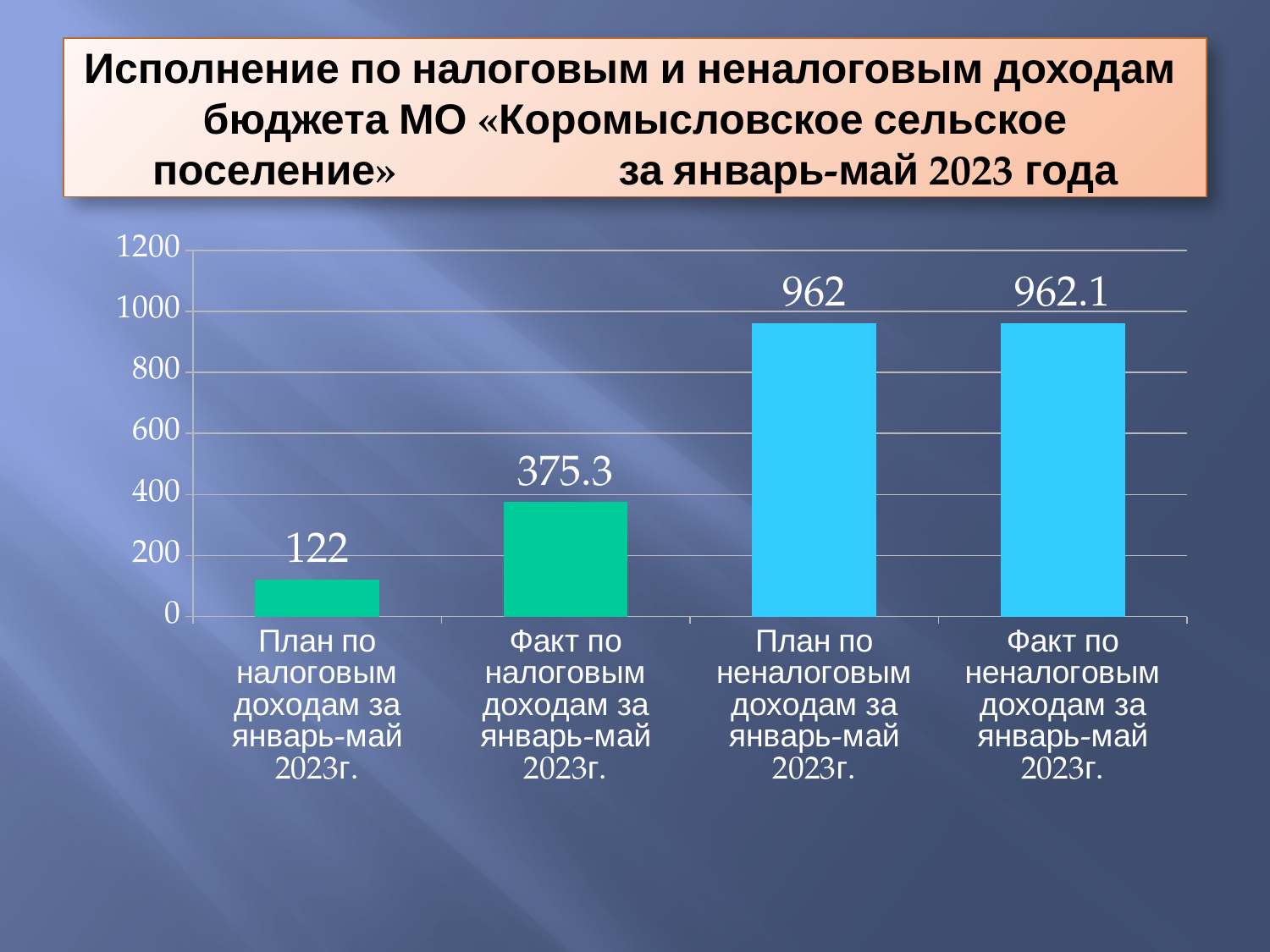

# Исполнение по налоговым и неналоговым доходам  бюджета МО «Коромысловское сельское поселение»                     за январь-май 2023 года

### Chart

| Category | Столбец1 |
|---|---|
| План по налоговым доходам за январь-май 2023г. | 122.0 |
| Факт по налоговым доходам за январь-май 2023г. | 375.3 |
| План по неналоговым доходам за январь-май 2023г. | 962.0 |
| Факт по неналоговым доходам за январь-май 2023г. | 962.1 |